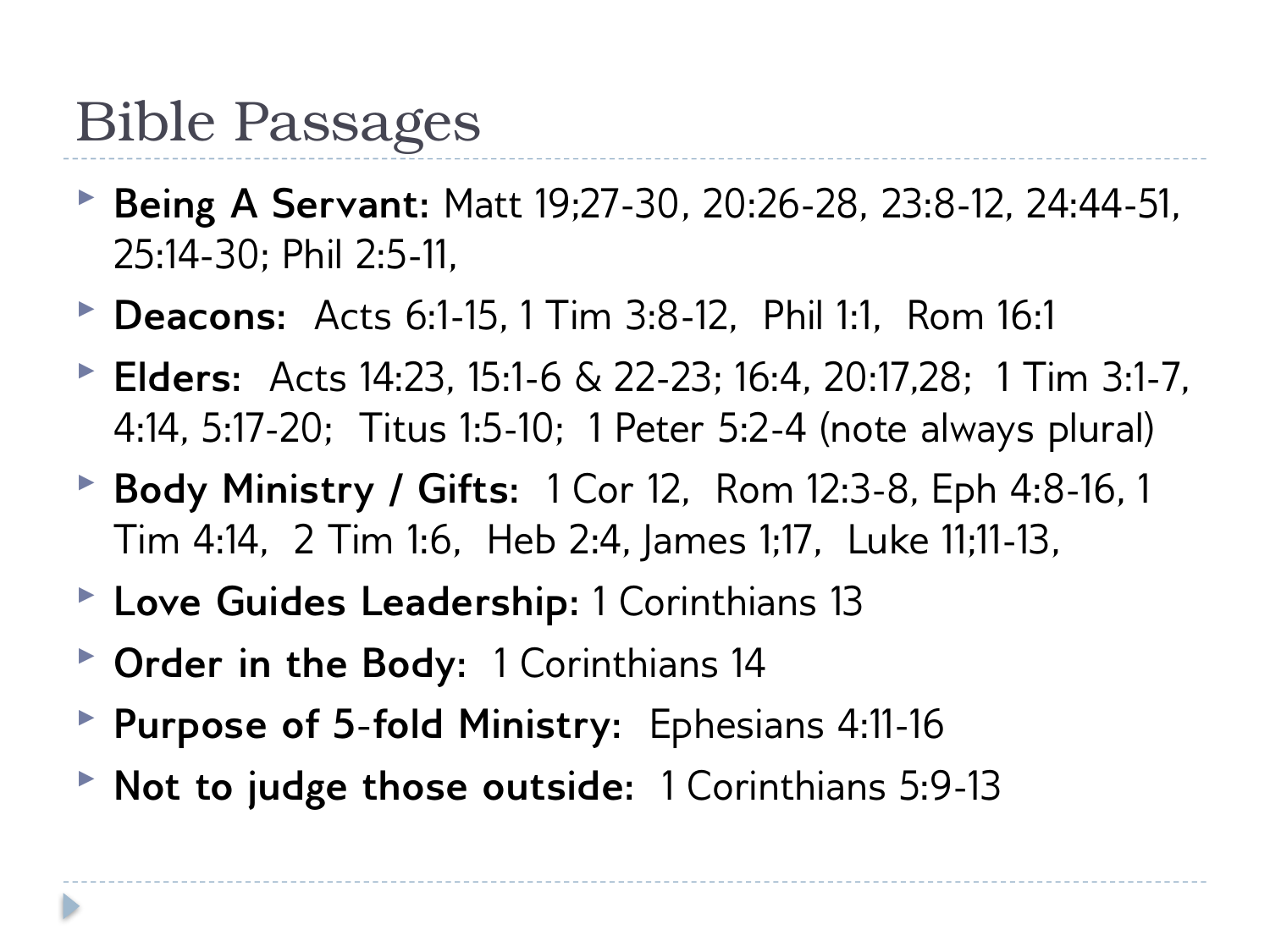

# Bible Passages
Being A Servant: Matt 19;27-30, 20:26-28, 23:8-12, 24:44-51, 25:14-30; Phil 2:5-11,
Deacons:  Acts 6:1-15, 1 Tim 3:8-12,  Phil 1:1,  Rom 16:1
Elders:  Acts 14:23, 15:1-6 & 22-23; 16:4, 20:17,28;  1 Tim 3:1-7, 4:14, 5:17-20;  Titus 1:5-10;  1 Peter 5:2-4 (note always plural)
Body Ministry / Gifts:  1 Cor 12,  Rom 12:3-8, Eph 4:8-16, 1 Tim 4:14,  2 Tim 1:6,  Heb 2:4, James 1;17,  Luke 11;11-13,
Love Guides Leadership: 1 Corinthians 13
Order in the Body:  1 Corinthians 14
Purpose of 5-fold Ministry:  Ephesians 4:11-16
Not to judge those outside:  1 Corinthians 5:9-13